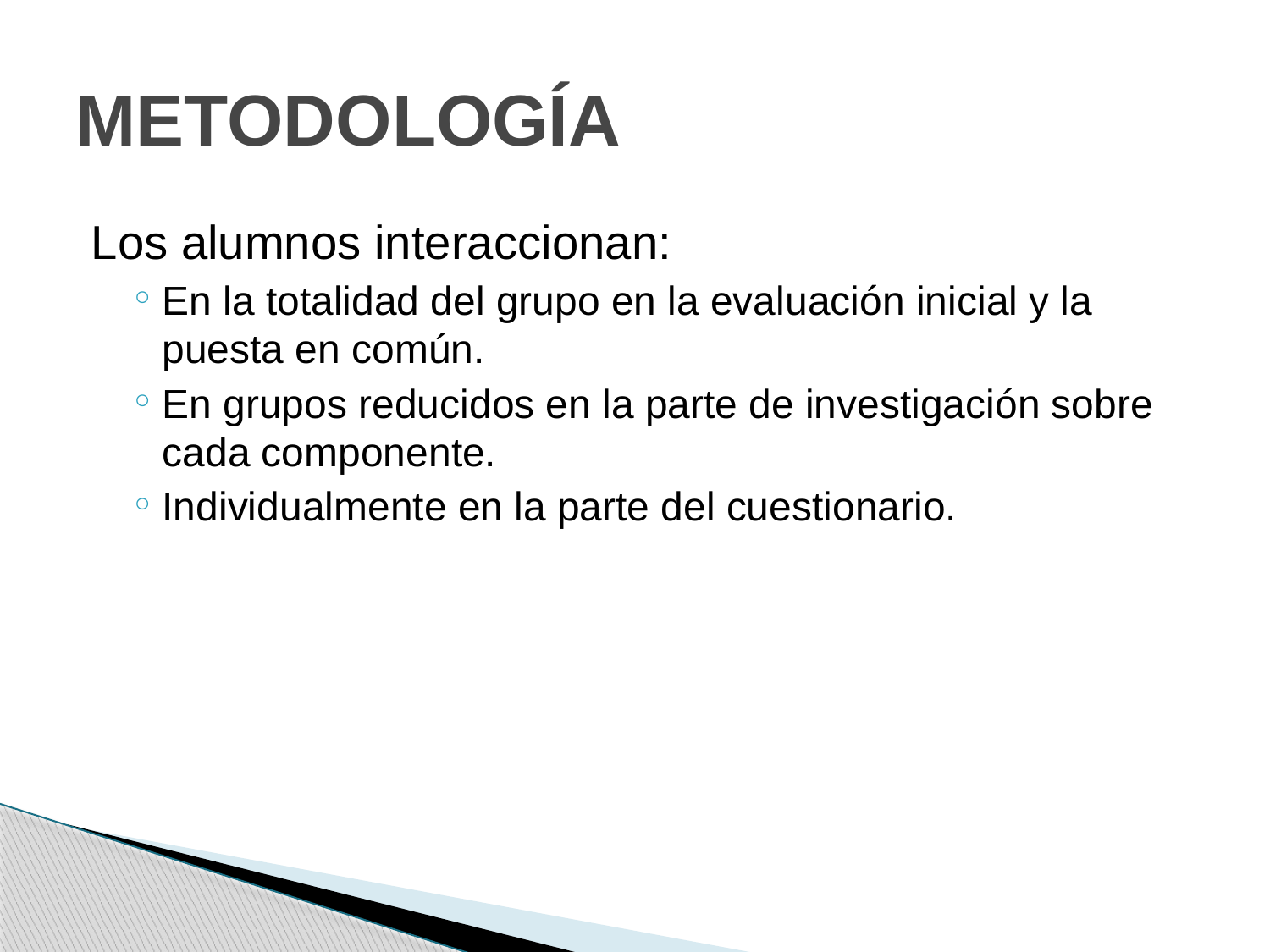

# METODOLOGÍA
Los alumnos interaccionan:
En la totalidad del grupo en la evaluación inicial y la puesta en común.
En grupos reducidos en la parte de investigación sobre cada componente.
Individualmente en la parte del cuestionario.